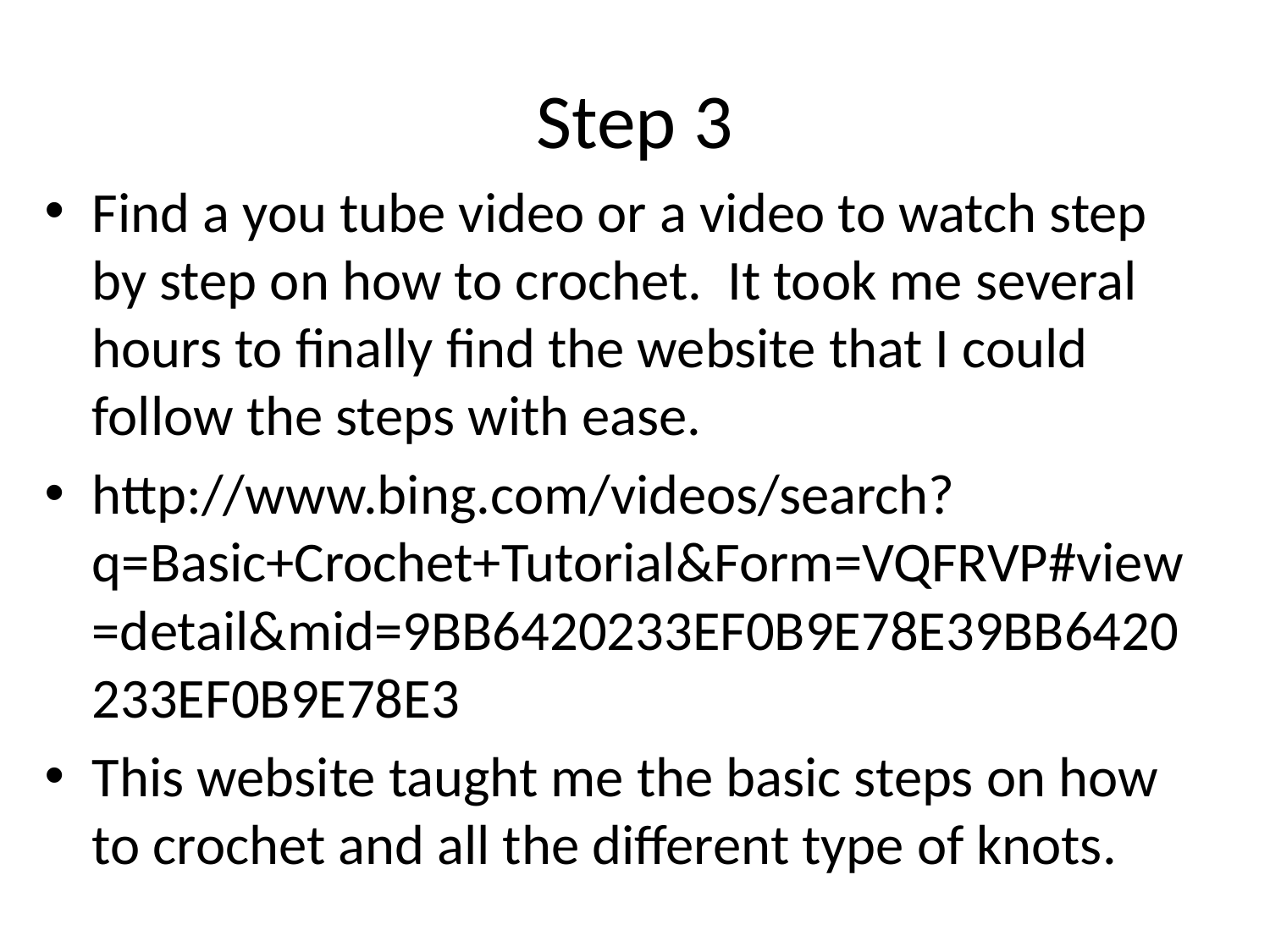

# Step 3
Find a you tube video or a video to watch step by step on how to crochet.  It took me several hours to finally find the website that I could follow the steps with ease.
http://www.bing.com/videos/search?q=Basic+Crochet+Tutorial&Form=VQFRVP#view=detail&mid=9BB6420233EF0B9E78E39BB6420233EF0B9E78E3
This website taught me the basic steps on how to crochet and all the different type of knots.